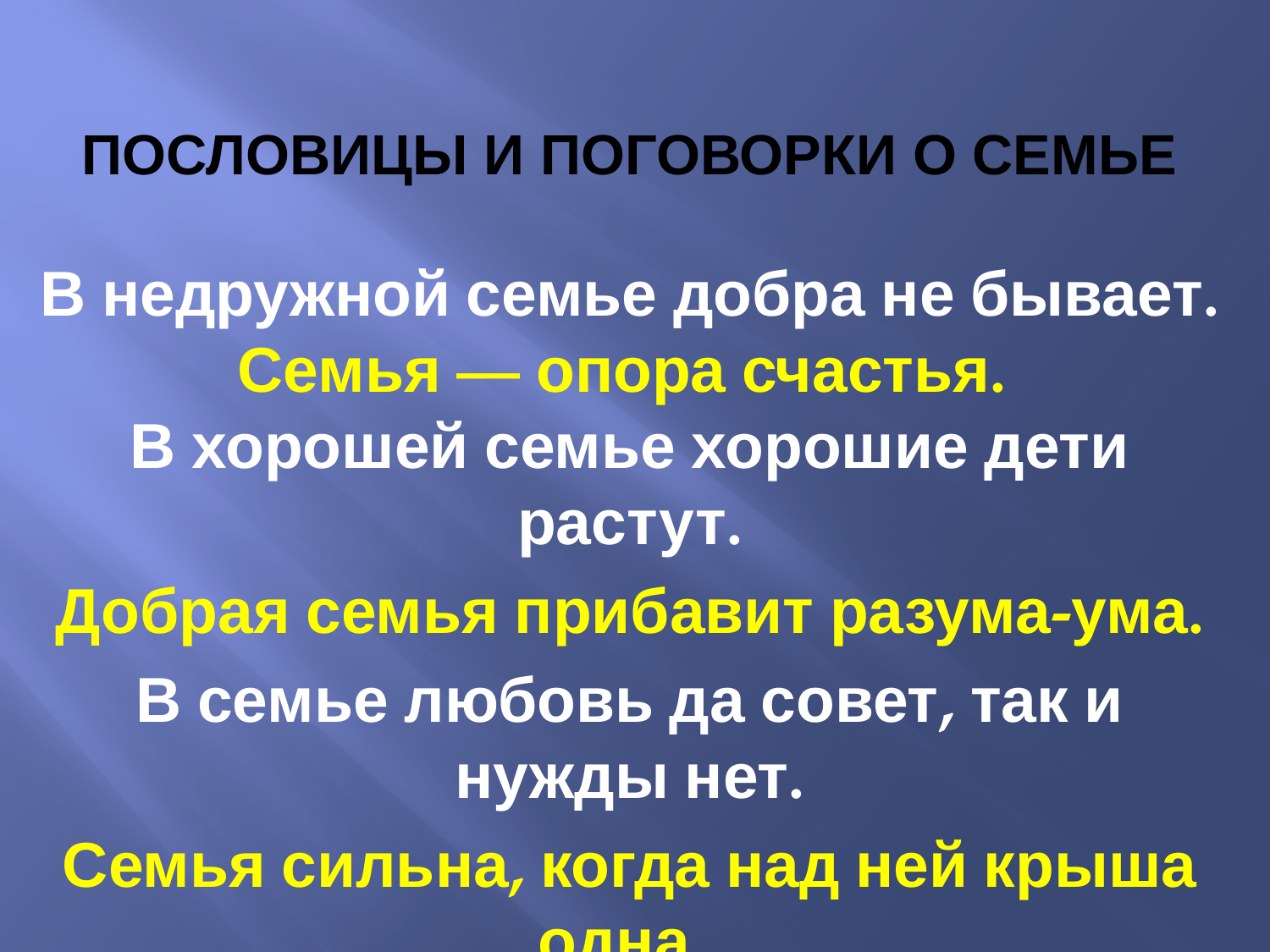

# Пословицы и поговорки о семье
В недружной семье добра не бывает.
Семья — опора счастья.
В хорошей семье хорошие дети растут.
Добрая семья прибавит разума-ума.
В семье любовь да совет, так и нужды нет.
Семья сильна, когда над ней крыша одна.